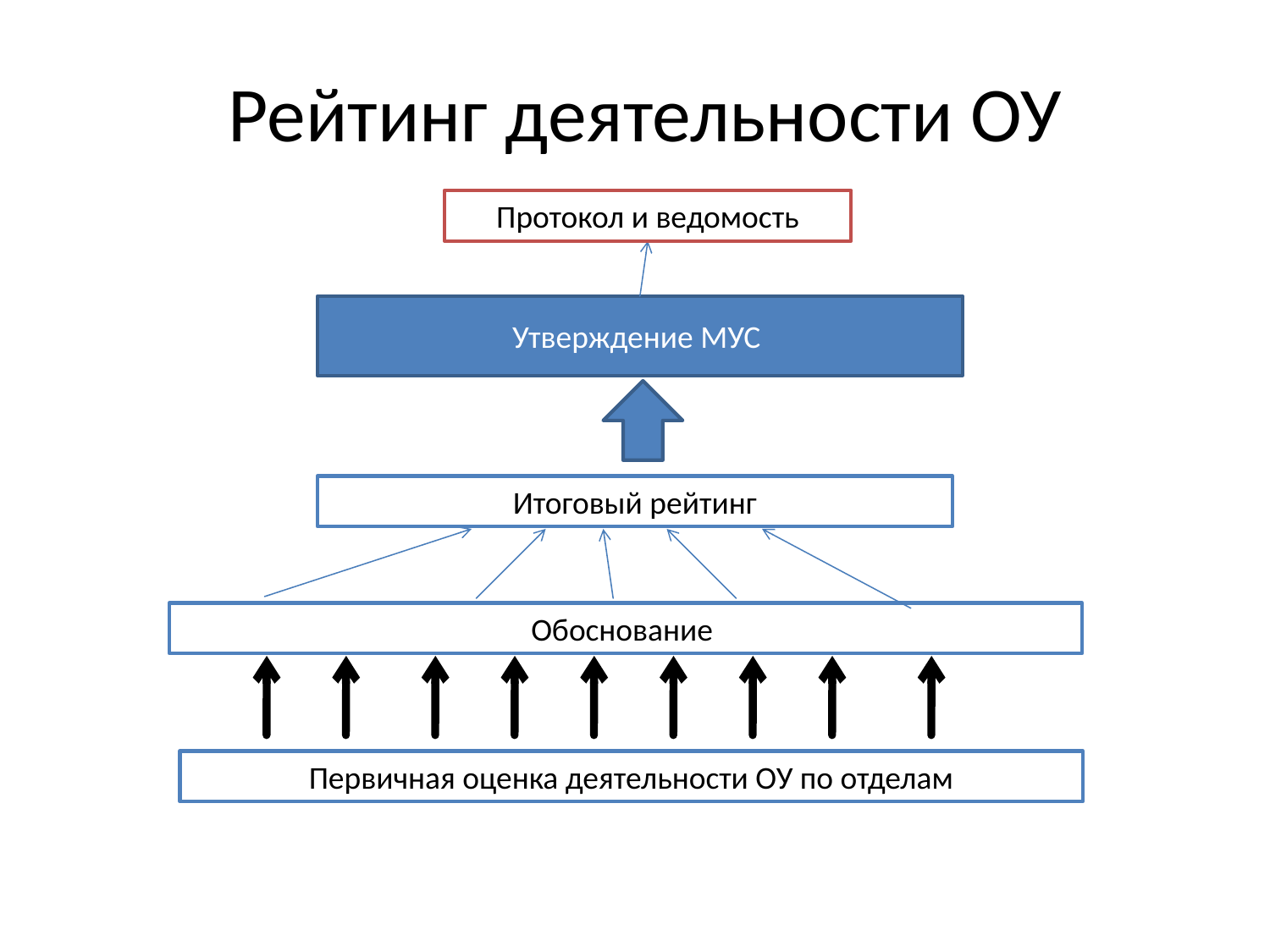

Рейтинг деятельности ОУ
Протокол и ведомость
Утверждение МУС

Итоговый рейтинг
Обоснование
Первичная оценка деятельности ОУ по отделам